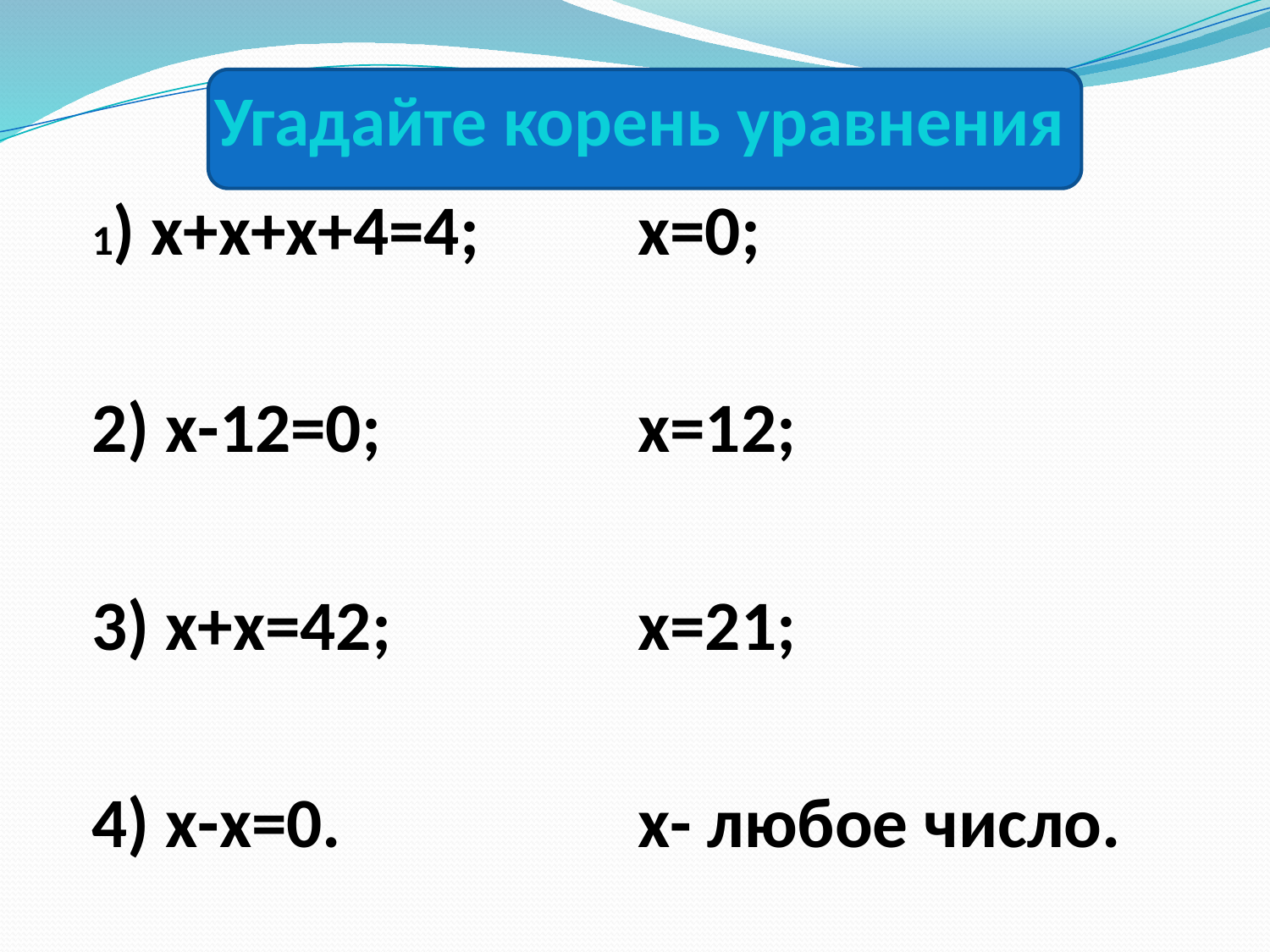

Угадайте корень уравнения

1) х+х+х+4=4;

2) х-12=0;

3) х+х=42;

4) х-х=0.
х=0;

х=12;

х=21;

х- любое число.